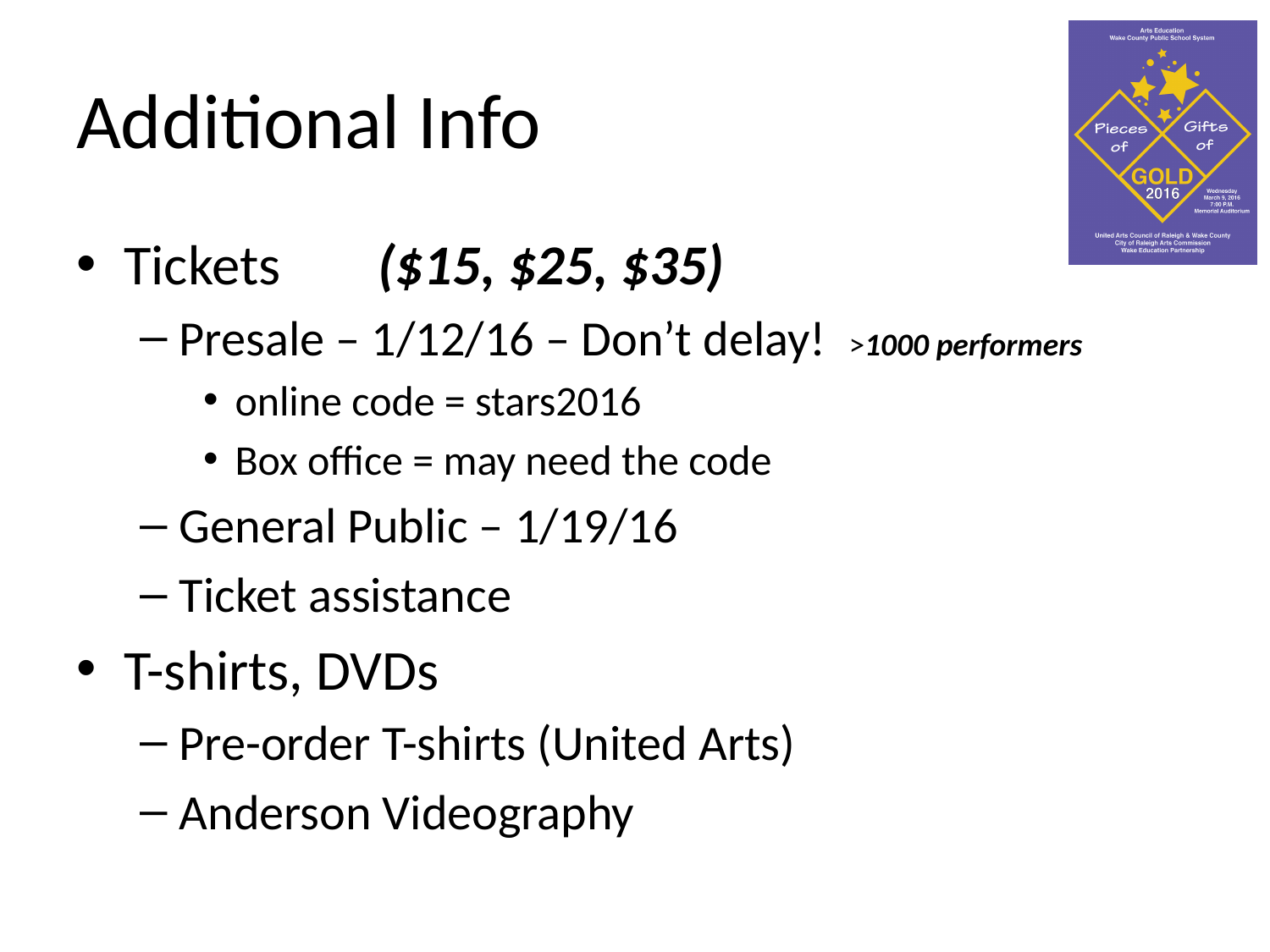

# Additional Info
Tickets 	($15, $25, $35)
Presale – 1/12/16 – Don’t delay!  >1000 performers
online code = stars2016
Box office = may need the code
General Public – 1/19/16
Ticket assistance
T-shirts, DVDs
Pre-order T-shirts (United Arts)
Anderson Videography